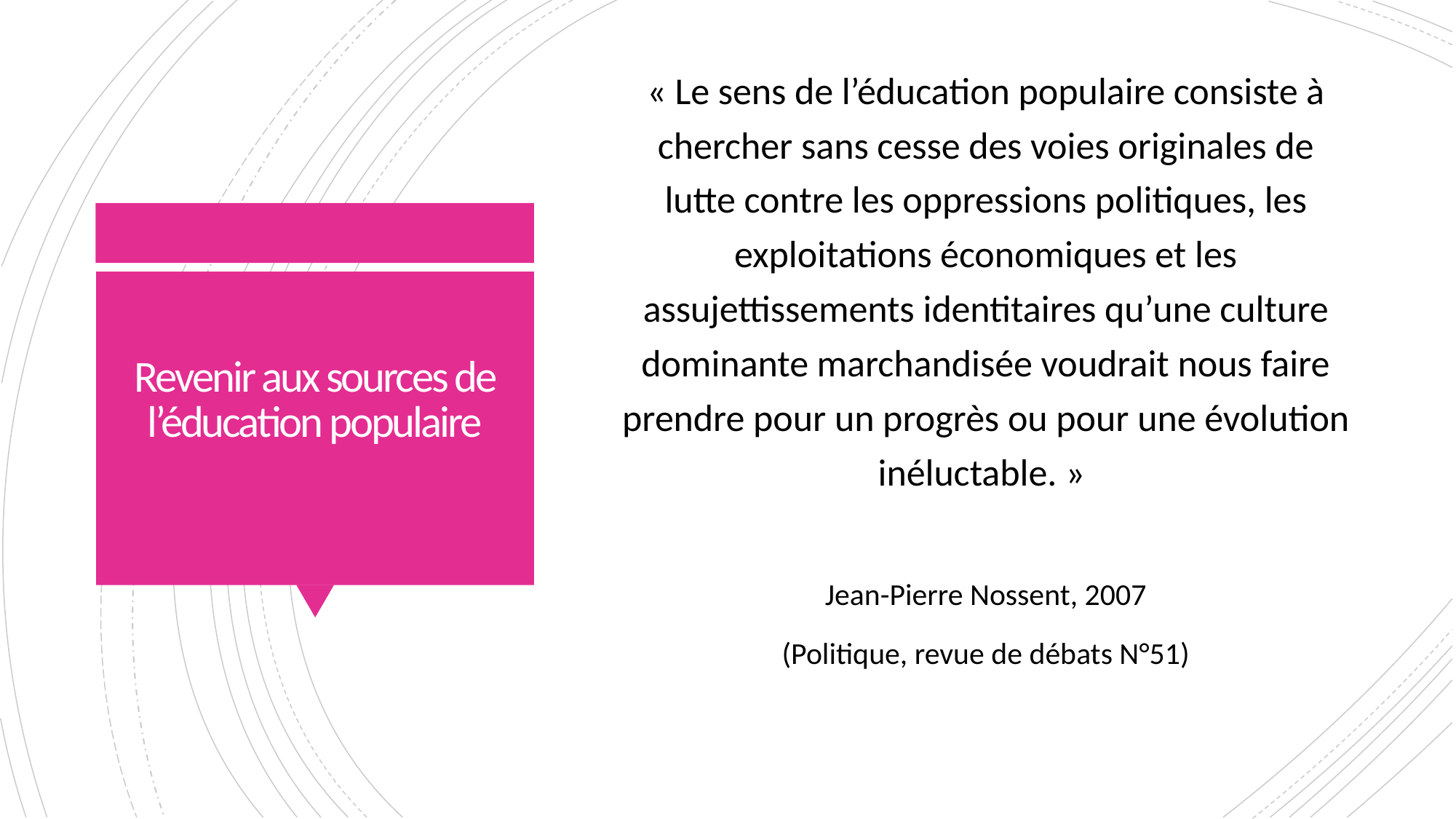

« Le sens de l’éducation populaire consiste à chercher sans cesse des voies originales de lutte contre les oppressions politiques, les exploitations économiques et les assujettissements identitaires qu’une culture dominante marchandisée voudrait nous faire prendre pour un progrès ou pour une évolution inéluctable. »

Jean-Pierre Nossent, 2007
(Politique, revue de débats N°51)

# Revenir aux sources de l’éducation populaire